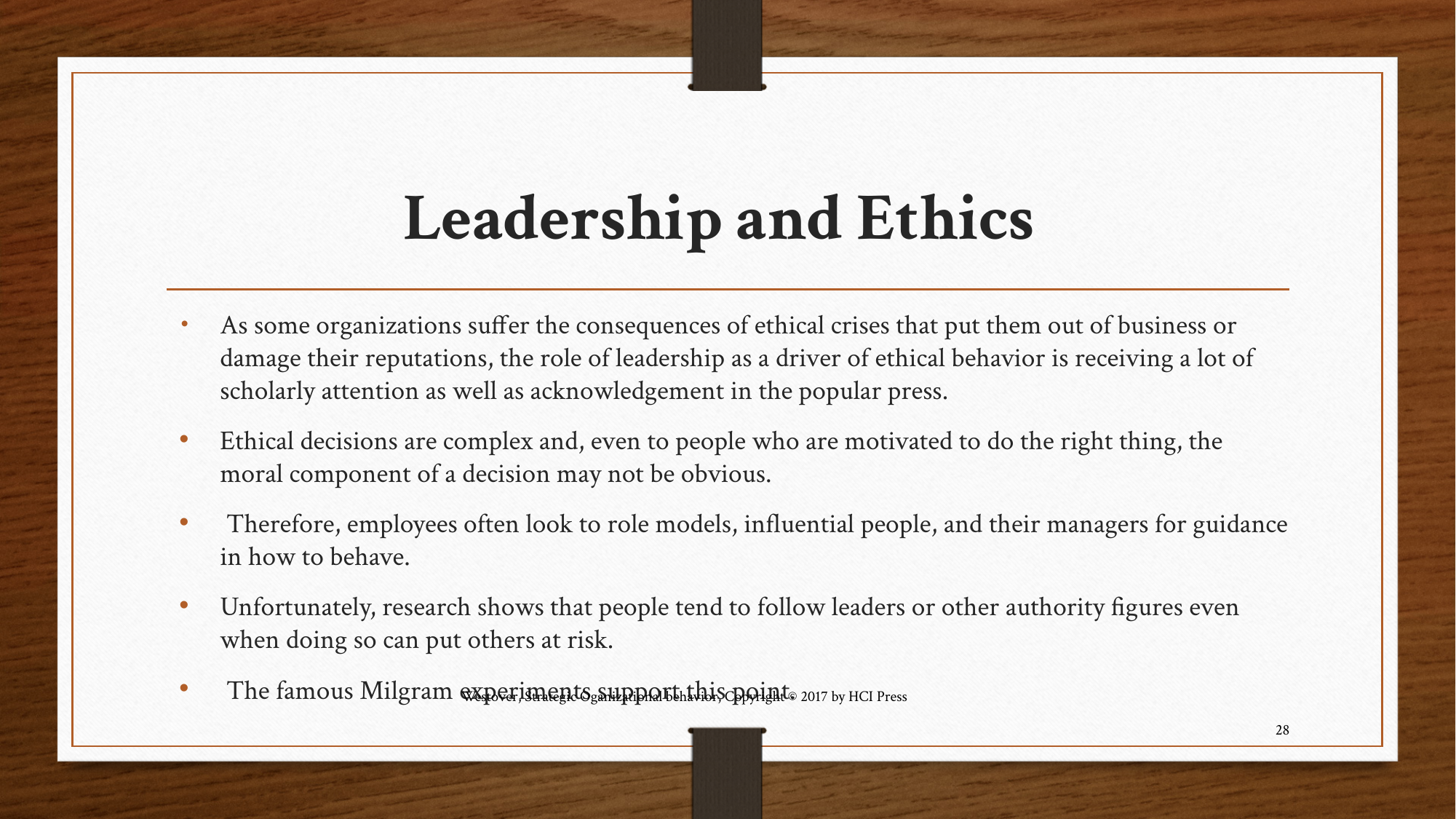

# Leadership and Ethics
As some organizations suffer the consequences of ethical crises that put them out of business or damage their reputations, the role of leadership as a driver of ethical behavior is receiving a lot of scholarly attention as well as acknowledgement in the popular press.
Ethical decisions are complex and, even to people who are motivated to do the right thing, the moral component of a decision may not be obvious.
 Therefore, employees often look to role models, influential people, and their managers for guidance in how to behave.
Unfortunately, research shows that people tend to follow leaders or other authority figures even when doing so can put others at risk.
 The famous Milgram experiments support this point.
Westover, Strategic Oganizational behavior, Copyright © 2017 by HCI Press

28